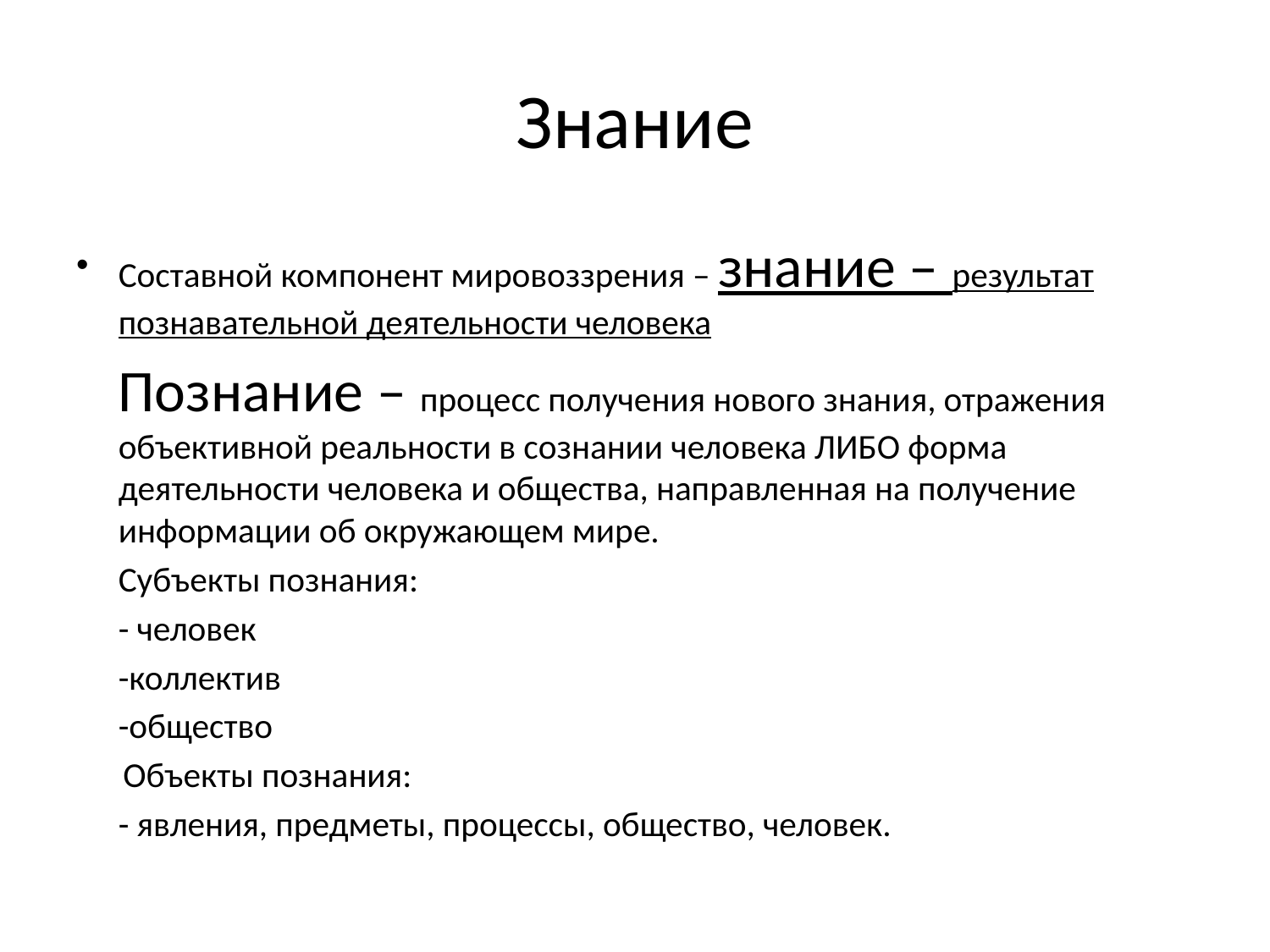

# Знание
Составной компонент мировоззрения – знание – результат познавательной деятельности человека
	Познание – процесс получения нового знания, отражения объективной реальности в сознании человека ЛИБО форма деятельности человека и общества, направленная на получение информации об окружающем мире.
	Субъекты познания:
	- человек
	-коллектив
	-общество
      Объекты познания:
	- явления, предметы, процессы, общество, человек.